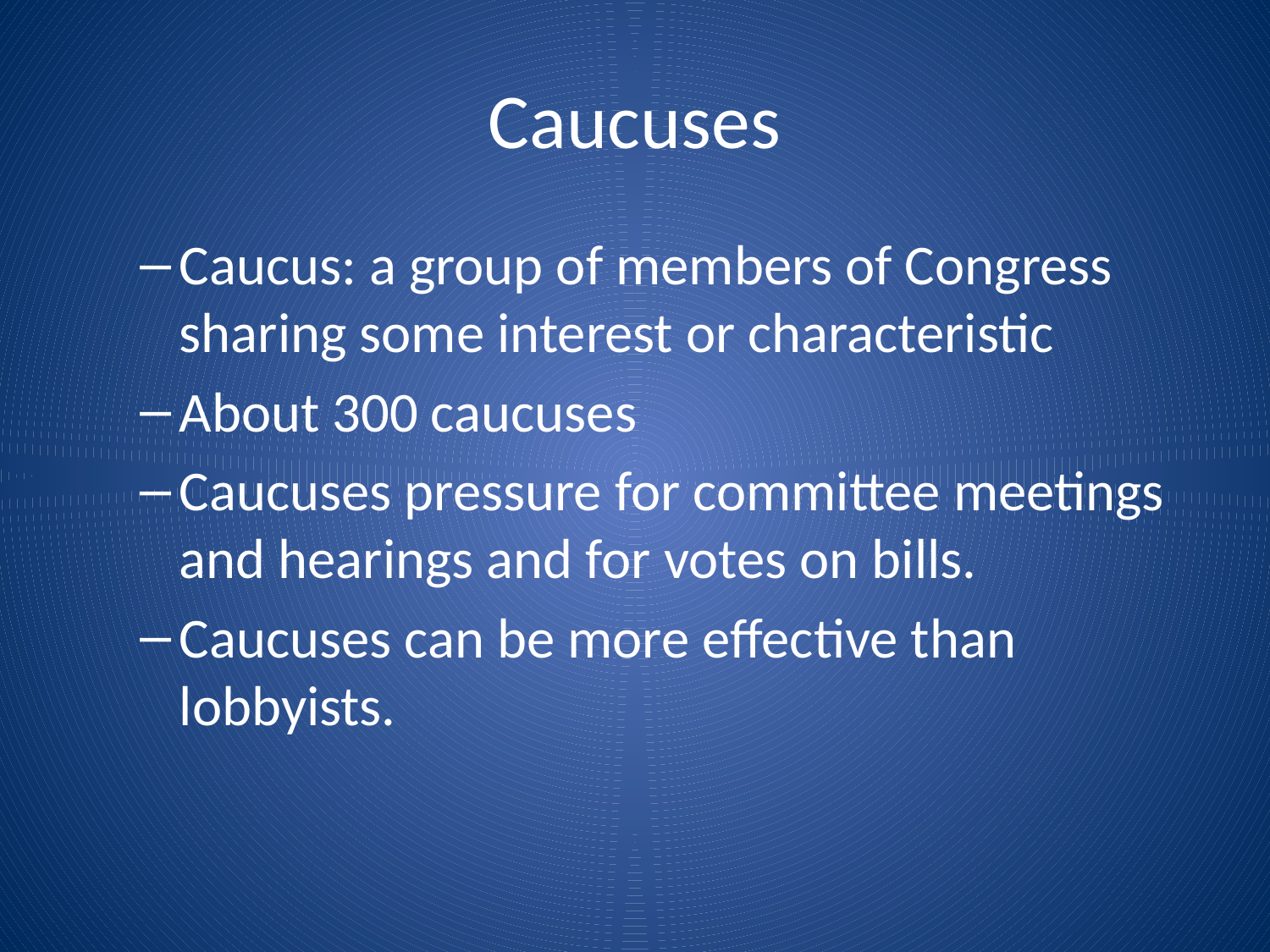

# Caucuses
Caucus: a group of members of Congress sharing some interest or characteristic
About 300 caucuses
Caucuses pressure for committee meetings and hearings and for votes on bills.
Caucuses can be more effective than lobbyists.